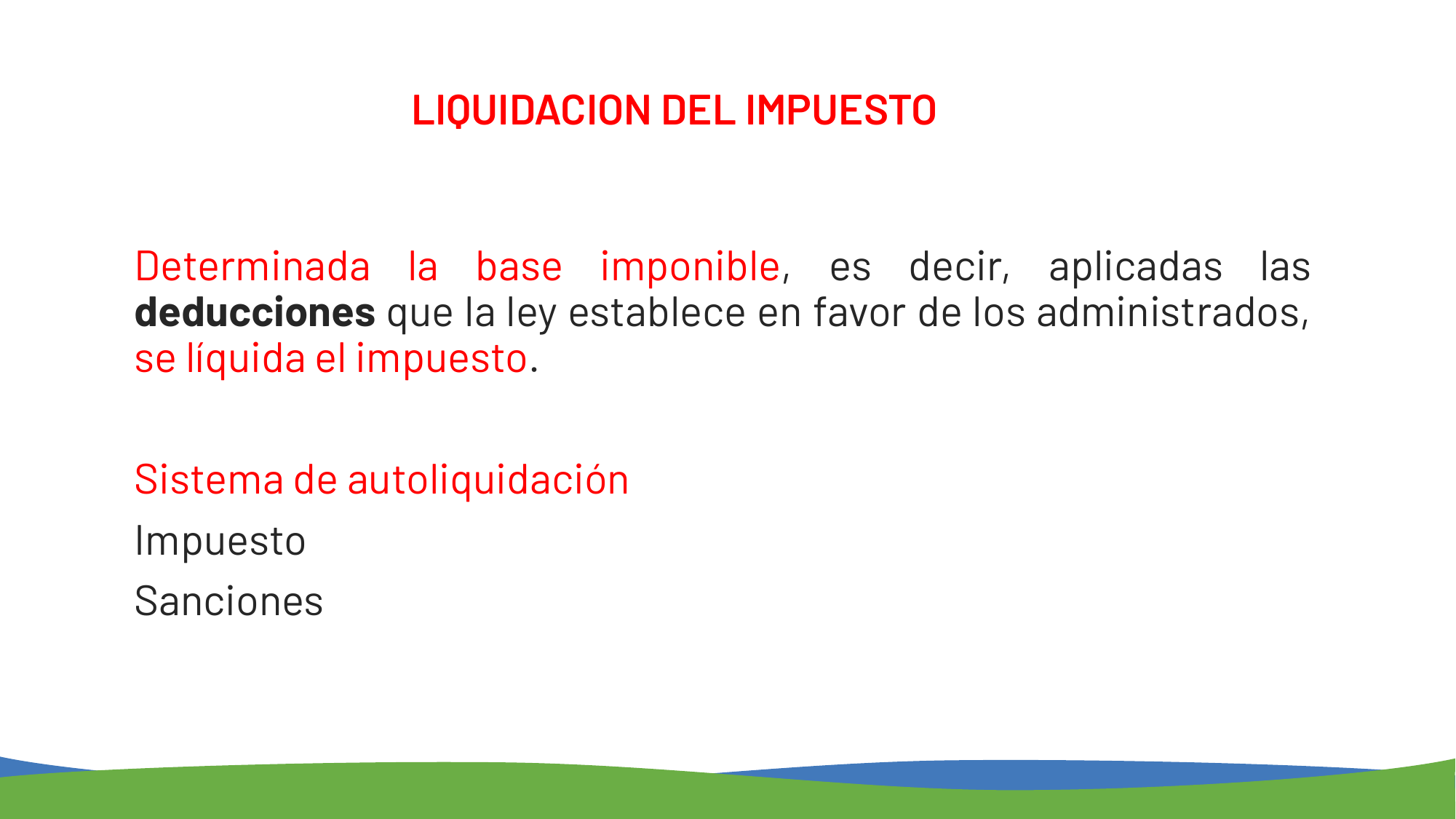

LIQUIDACION DEL IMPUESTO

Determinada la base imponible, es decir, aplicadas las deducciones que la ley establece en favor de los administrados, se líquida el impuesto.

Sistema de autoliquidación
Impuesto
Sanciones